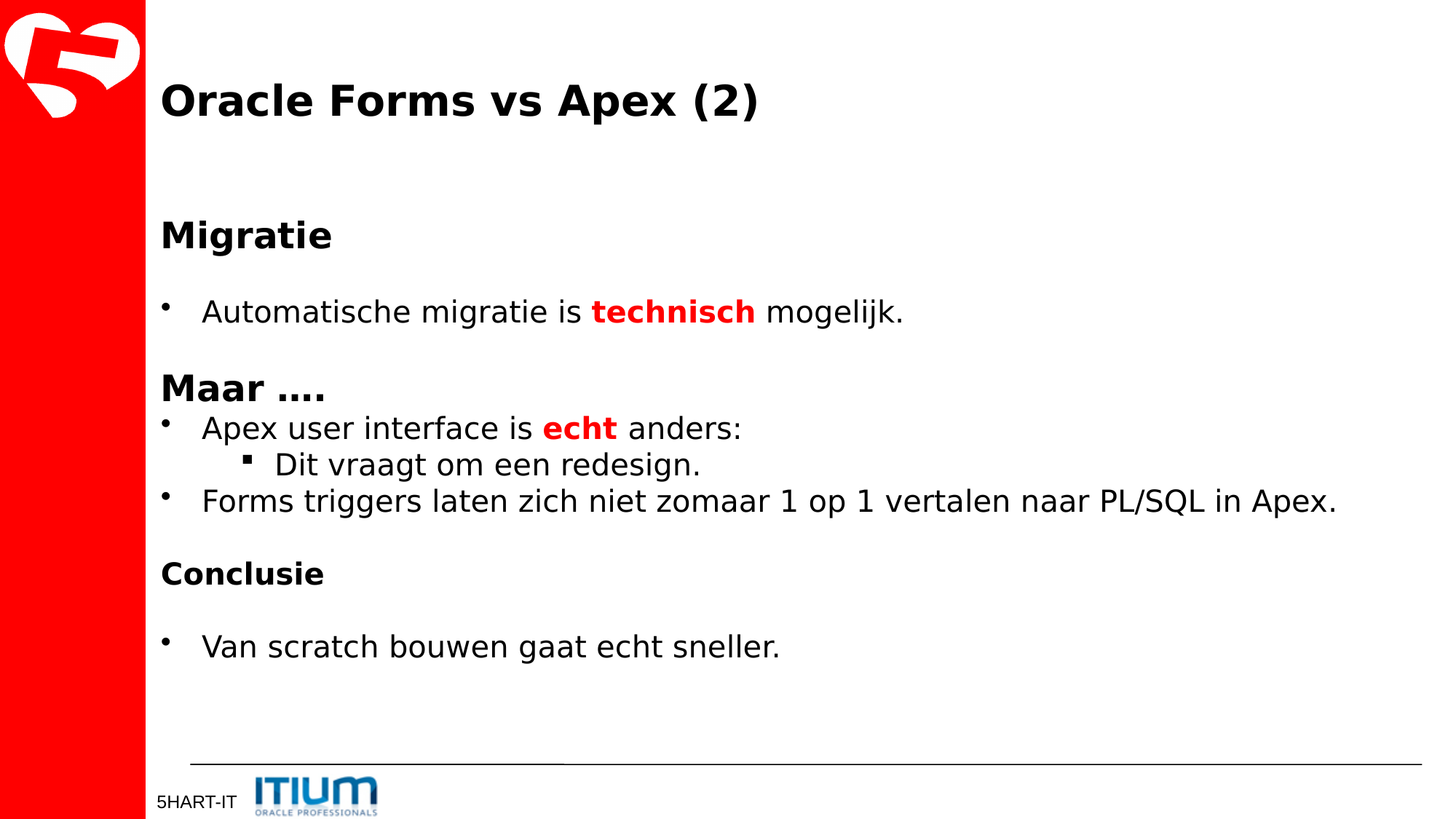

Oracle Forms vs Apex (2)
Migratie
Automatische migratie is technisch mogelijk.
Maar ….
Apex user interface is echt anders:
Dit vraagt om een redesign.
Forms triggers laten zich niet zomaar 1 op 1 vertalen naar PL/SQL in Apex.
Conclusie
Van scratch bouwen gaat echt sneller.